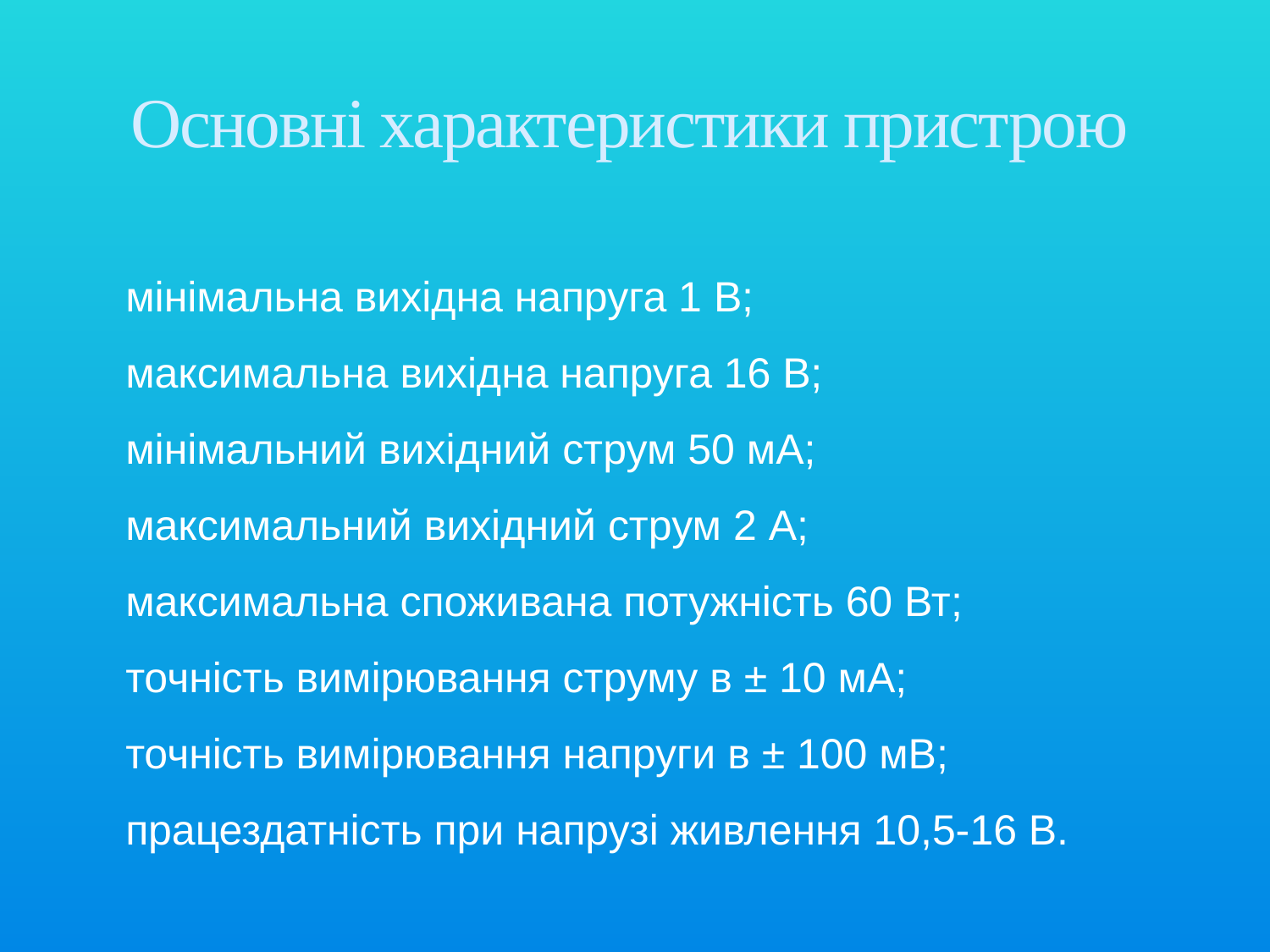

# Основні характеристики пристрою
мінімальна вихідна напруга 1 В;
максимальна вихідна напруга 16 В;
мінімальний вихідний струм 50 мА;
максимальний вихідний струм 2 А;
максимальна споживана потужність 60 Вт;
точність вимірювання струму в ± 10 мА;
точність вимірювання напруги в ± 100 мВ;
працездатність при напрузі живлення 10,5-16 В.